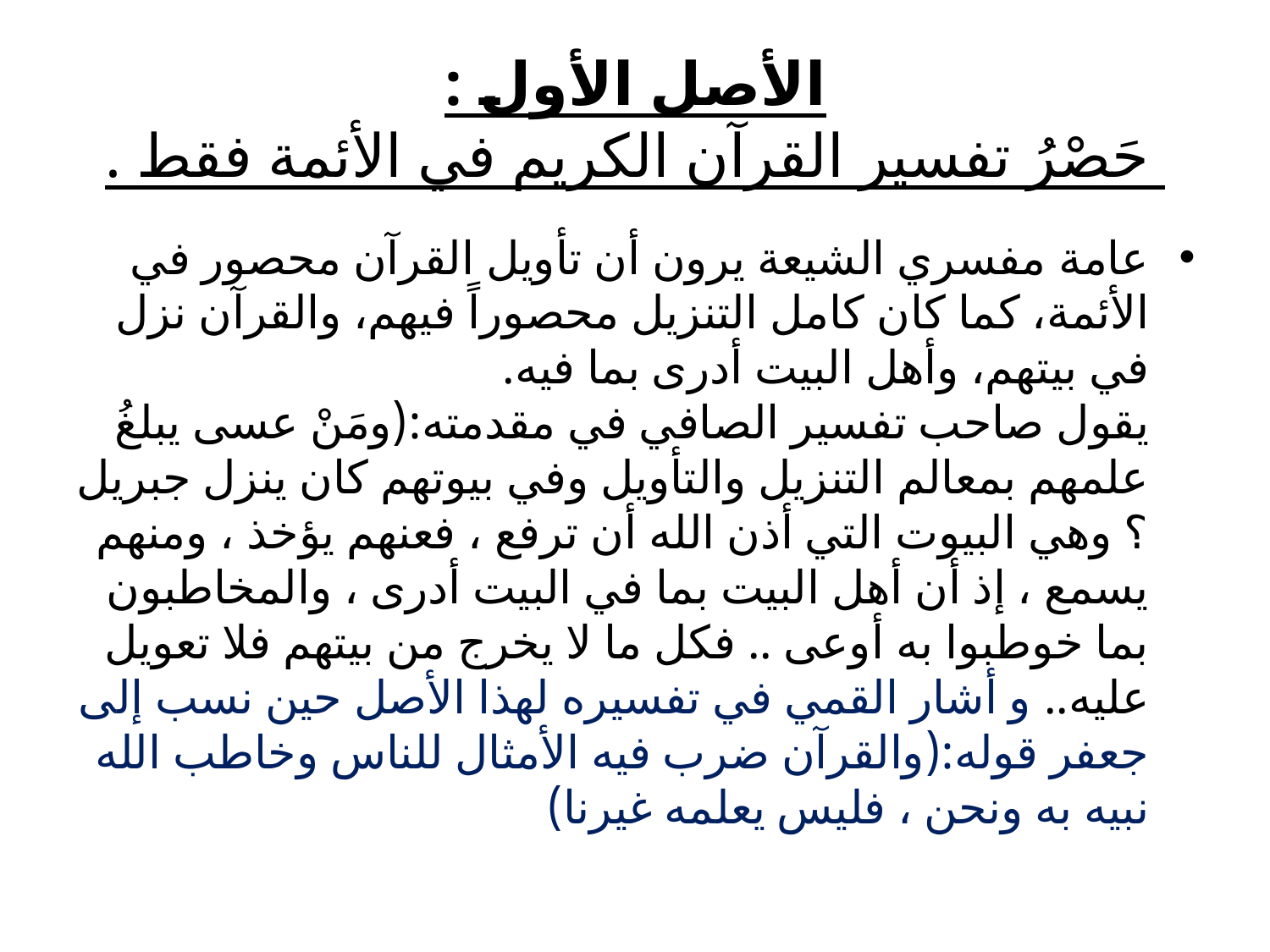

# الأصل الأول : حَصْرُ تفسير القرآن الكريم في الأئمة فقط .
عامة مفسري الشيعة يرون أن تأويل القرآن محصور في الأئمة، كما كان كامل التنزيل محصوراً فيهم، والقرآن نزل في بيتهم، وأهل البيت أدرى بما فيه. 
يقول صاحب تفسير الصافي في مقدمته:(ومَنْ عسى يبلغُ علمهم بمعالم التنزيل والتأويل وفي بيوتهم كان ينزل جبريل ؟ وهي البيوت التي أذن الله أن ترفع ، فعنهم يؤخذ ، ومنهم يسمع ، إذ أن أهل البيت بما في البيت أدرى ، والمخاطبون بما خوطبوا به أوعى .. فكل ما لا يخرج من بيتهم فلا تعويل عليه.. و أشار القمي في تفسيره لهذا الأصل حين نسب إلى جعفر قوله:(والقرآن ضرب فيه الأمثال للناس وخاطب الله نبيه به ونحن ، فليس يعلمه غيرنا)